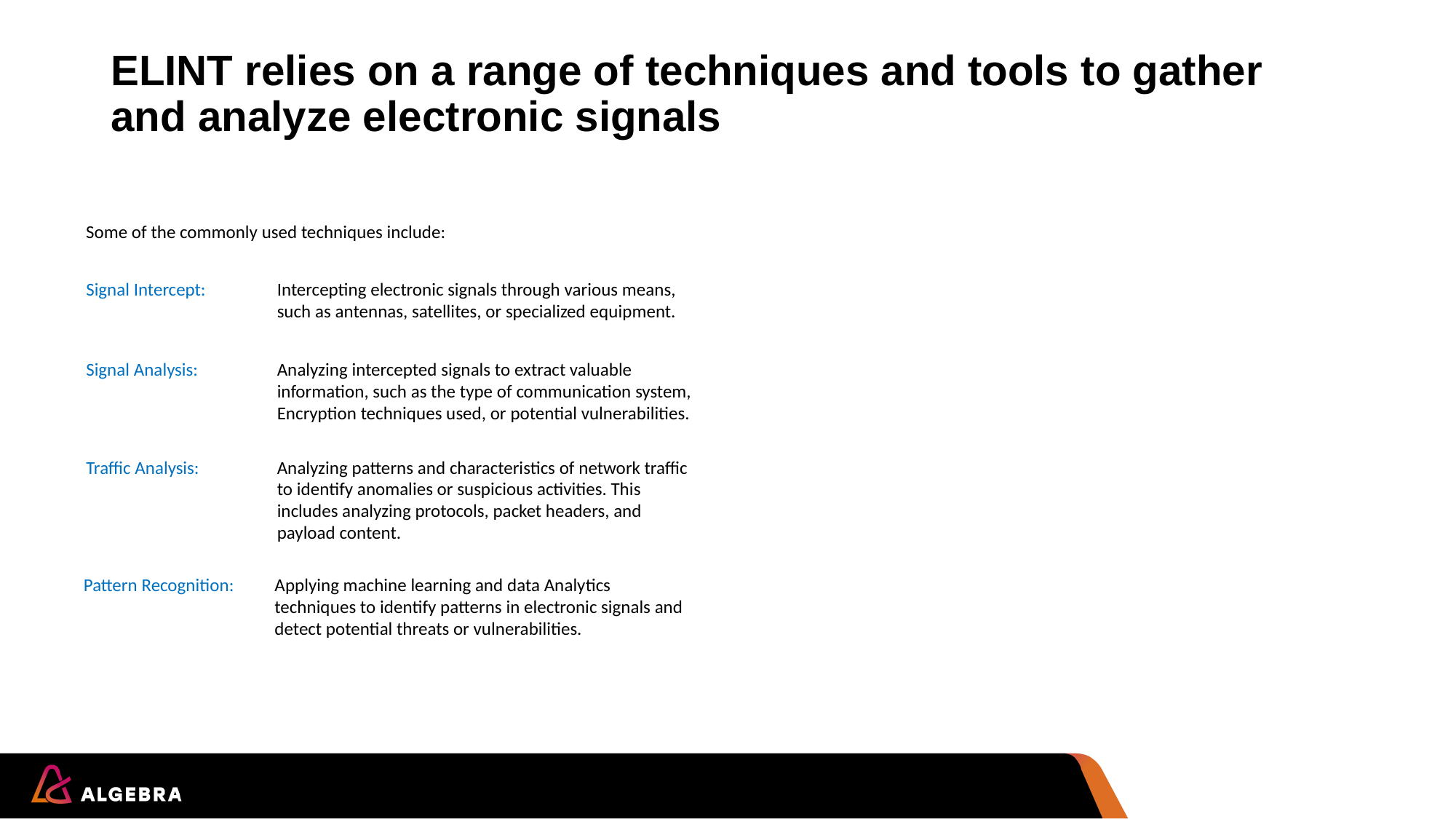

# ELINT relies on a range of techniques and tools to gather and analyze electronic signals
Some of the commonly used techniques include:
Signal Intercept:
Intercepting electronic signals through various means, such as antennas, satellites, or specialized equipment.
Analyzing intercepted signals to extract valuable information, such as the type of communication system, Encryption techniques used, or potential vulnerabilities.
Signal Analysis:
Analyzing patterns and characteristics of network traffic to identify anomalies or suspicious activities. This includes analyzing protocols, packet headers, and payload content.
Traffic Analysis:
Pattern Recognition:
Applying machine learning and data Analytics techniques to identify patterns in electronic signals and detect potential threats or vulnerabilities.